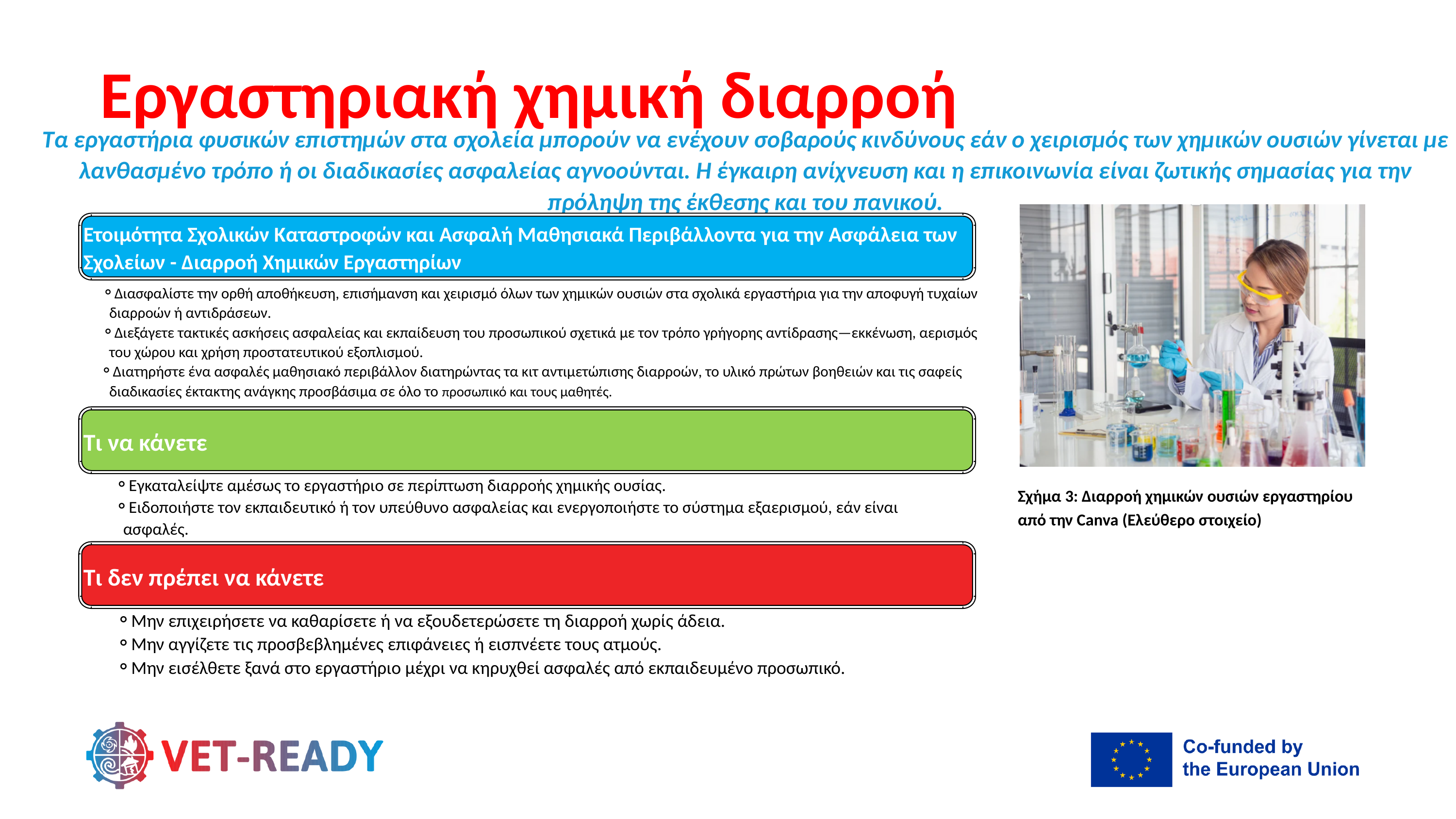

Εργαστηριακή χημική διαρροή

Τα εργαστήρια φυσικών επιστημών στα σχολεία μπορούν να ενέχουν σοβαρούς κινδύνους εάν ο χειρισμός των χημικών ουσιών γίνεται με λανθασμένο τρόπο ή οι διαδικασίες ασφαλείας αγνοούνται. Η έγκαιρη ανίχνευση και η επικοινωνία είναι ζωτικής σημασίας για την πρόληψη της έκθεσης και του πανικού.

Ετοιμότητα Σχολικών Καταστροφών και Ασφαλή Μαθησιακά Περιβάλλοντα για την Ασφάλεια των Σχολείων - Διαρροή Χημικών Εργαστηρίων
Διασφαλίστε την ορθή αποθήκευση, επισήμανση και χειρισμό όλων των χημικών ουσιών στα σχολικά εργαστήρια για την αποφυγή τυχαίων διαρροών ή αντιδράσεων.
Διεξάγετε τακτικές ασκήσεις ασφαλείας και εκπαίδευση του προσωπικού σχετικά με τον τρόπο γρήγορης αντίδρασης—εκκένωση, αερισμός του χώρου και χρήση προστατευτικού εξοπλισμού.
Διατηρήστε ένα ασφαλές μαθησιακό περιβάλλον διατηρώντας τα κιτ αντιμετώπισης διαρροών, το υλικό πρώτων βοηθειών και τις σαφείς διαδικασίες έκτακτης ανάγκης προσβάσιμα σε όλο το προσωπικό και τους μαθητές.

Τι να κάνετε
Εγκαταλείψτε αμέσως το εργαστήριο σε περίπτωση διαρροής χημικής ουσίας.
Ειδοποιήστε τον εκπαιδευτικό ή τον υπεύθυνο ασφαλείας και ενεργοποιήστε το σύστημα εξαερισμού, εάν είναι ασφαλές.
Μεταβείτε στον καθορισμένο χώρο συγκέντρωσης και περιμένετε οδηγίες.
Σχήμα 3: Διαρροή χημικών ουσιών εργαστηρίου από την Canva (Ελεύθερο στοιχείο)

Τι δεν πρέπει να κάνετε
Μην επιχειρήσετε να καθαρίσετε ή να εξουδετερώσετε τη διαρροή χωρίς άδεια.
Μην αγγίζετε τις προσβεβλημένες επιφάνειες ή εισπνέετε τους ατμούς.
Μην εισέλθετε ξανά στο εργαστήριο μέχρι να κηρυχθεί ασφαλές από εκπαιδευμένο προσωπικό.